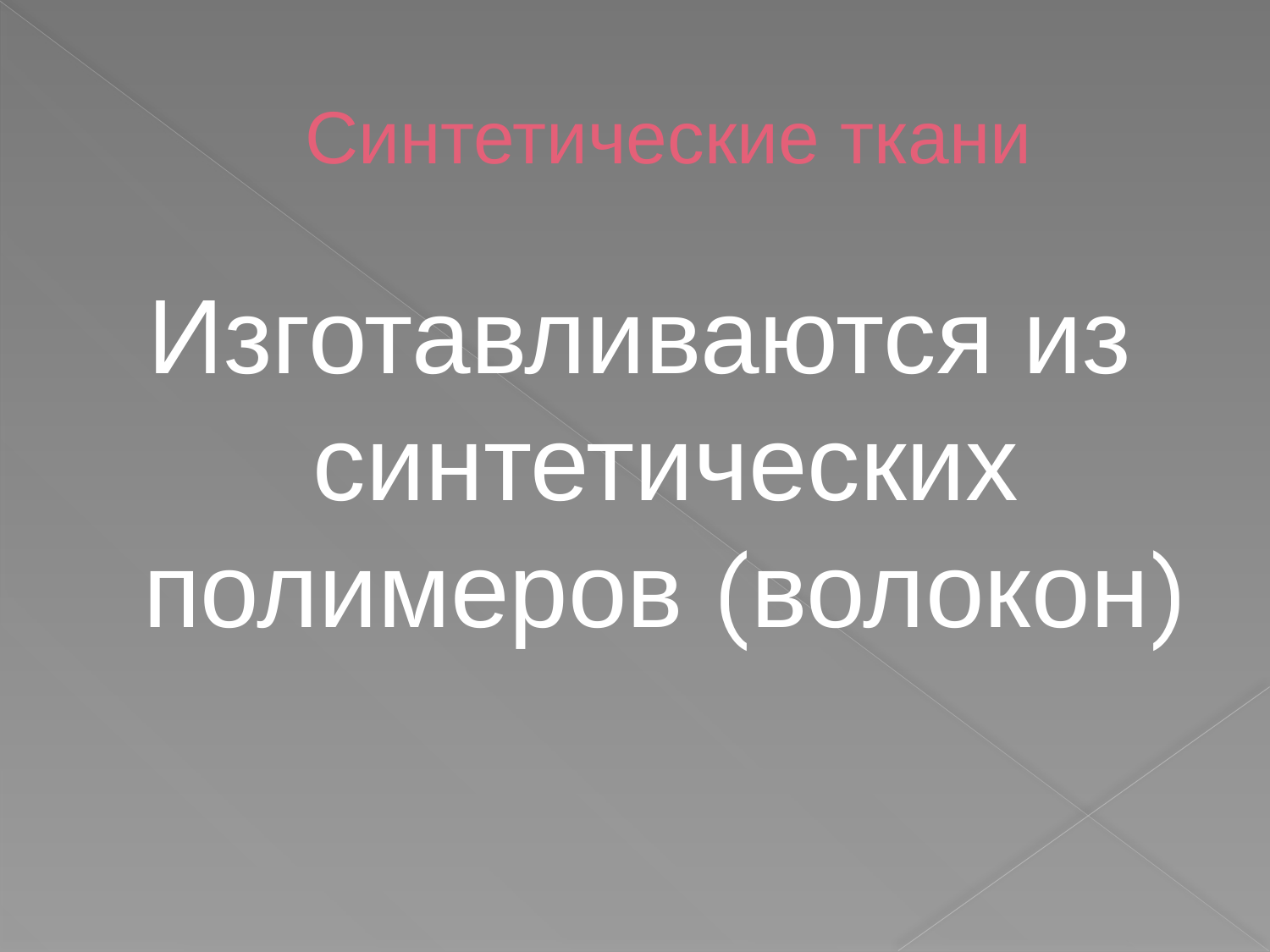

# Синтетические ткани
Изготавливаются из синтетических полимеров (волокон)